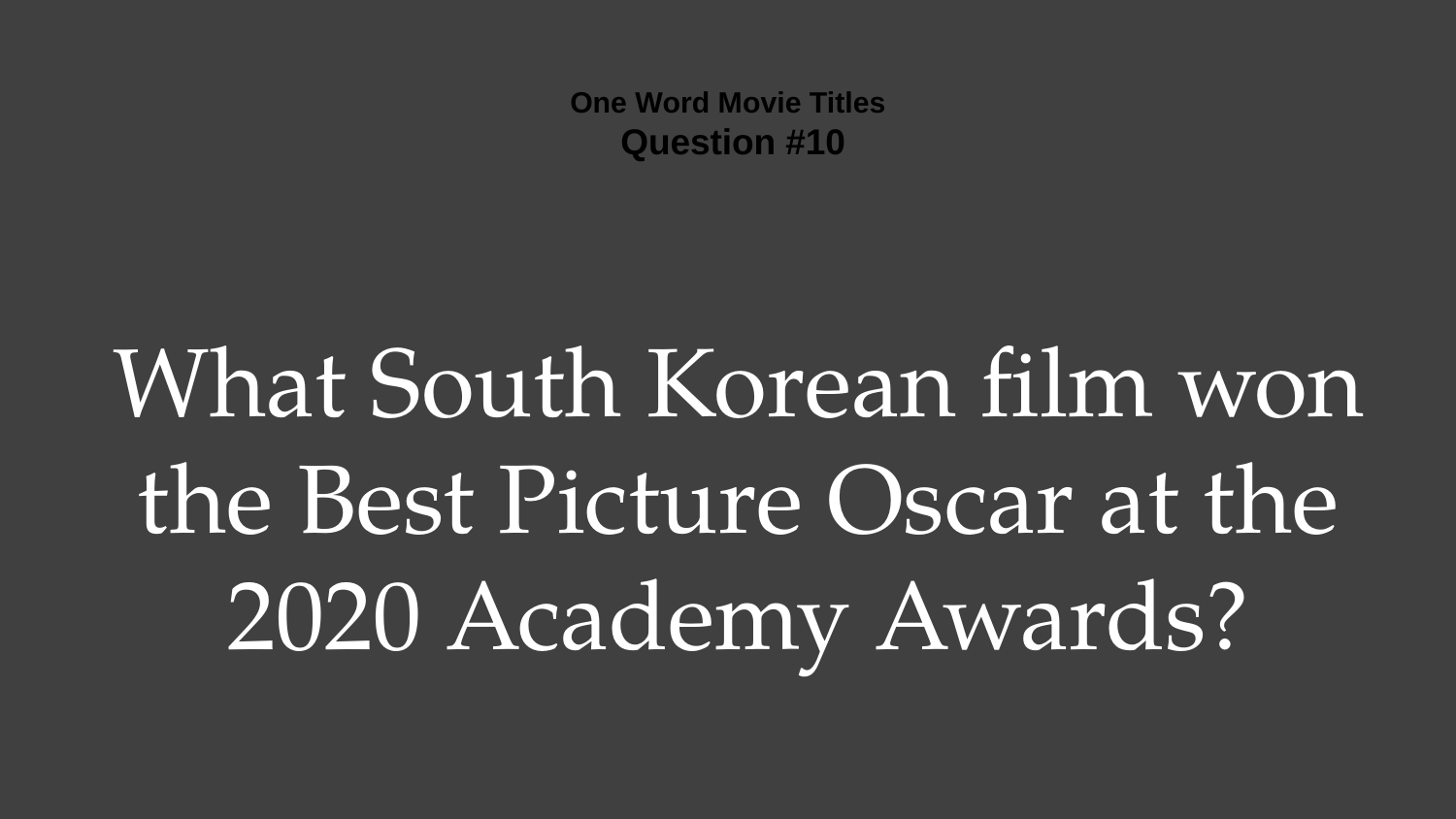

# One Word Movie Titles Question #10
What South Korean film won the Best Picture Oscar at the 2020 Academy Awards?